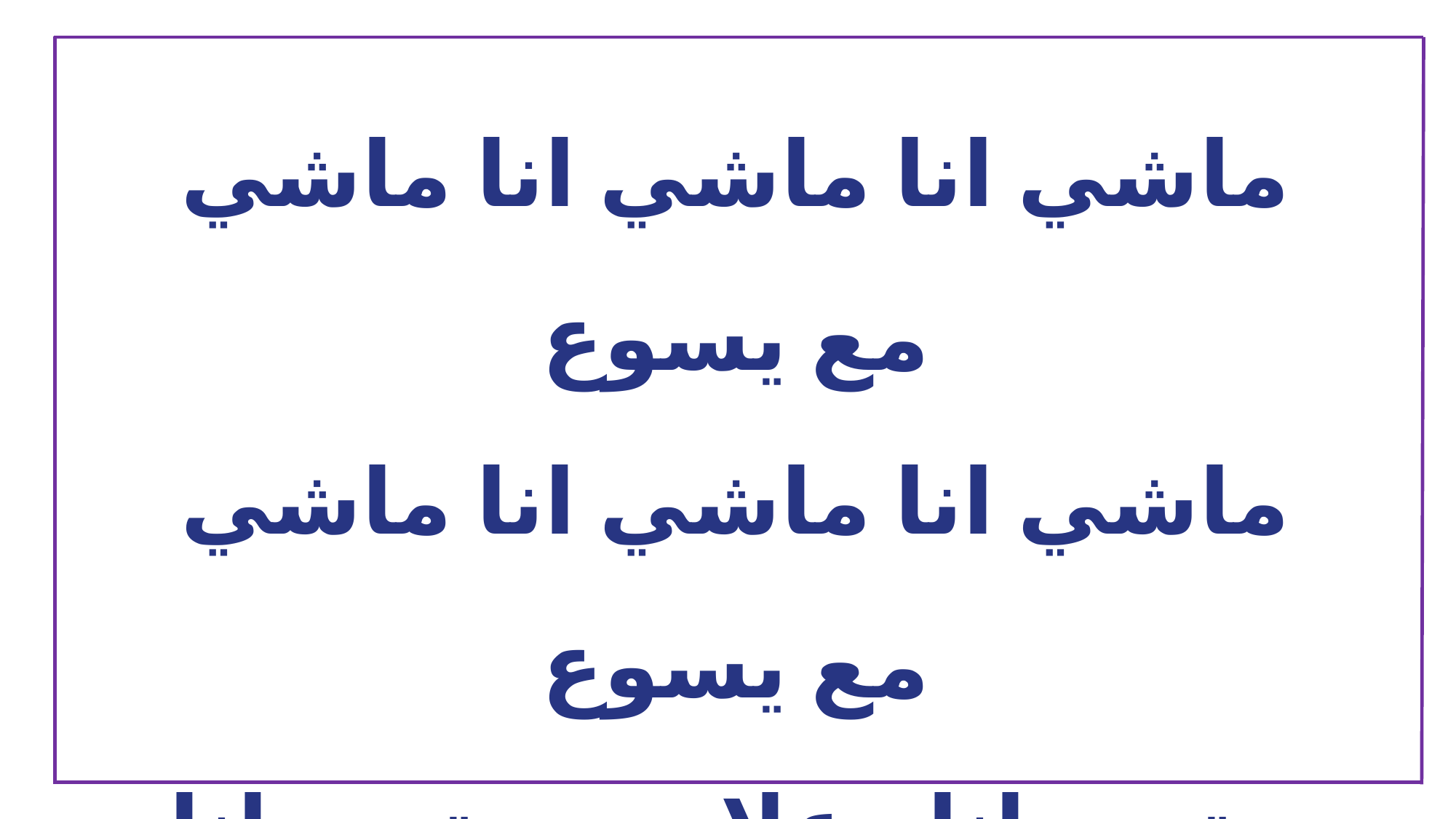

ماشي انا ماشي انا ماشي مع يسوع
ماشي انا ماشي انا ماشي مع يسوع
حتى وانا زعلان .. حتى وانا تعبان
ماشي انا ماشي انا ماشي مع يسوع